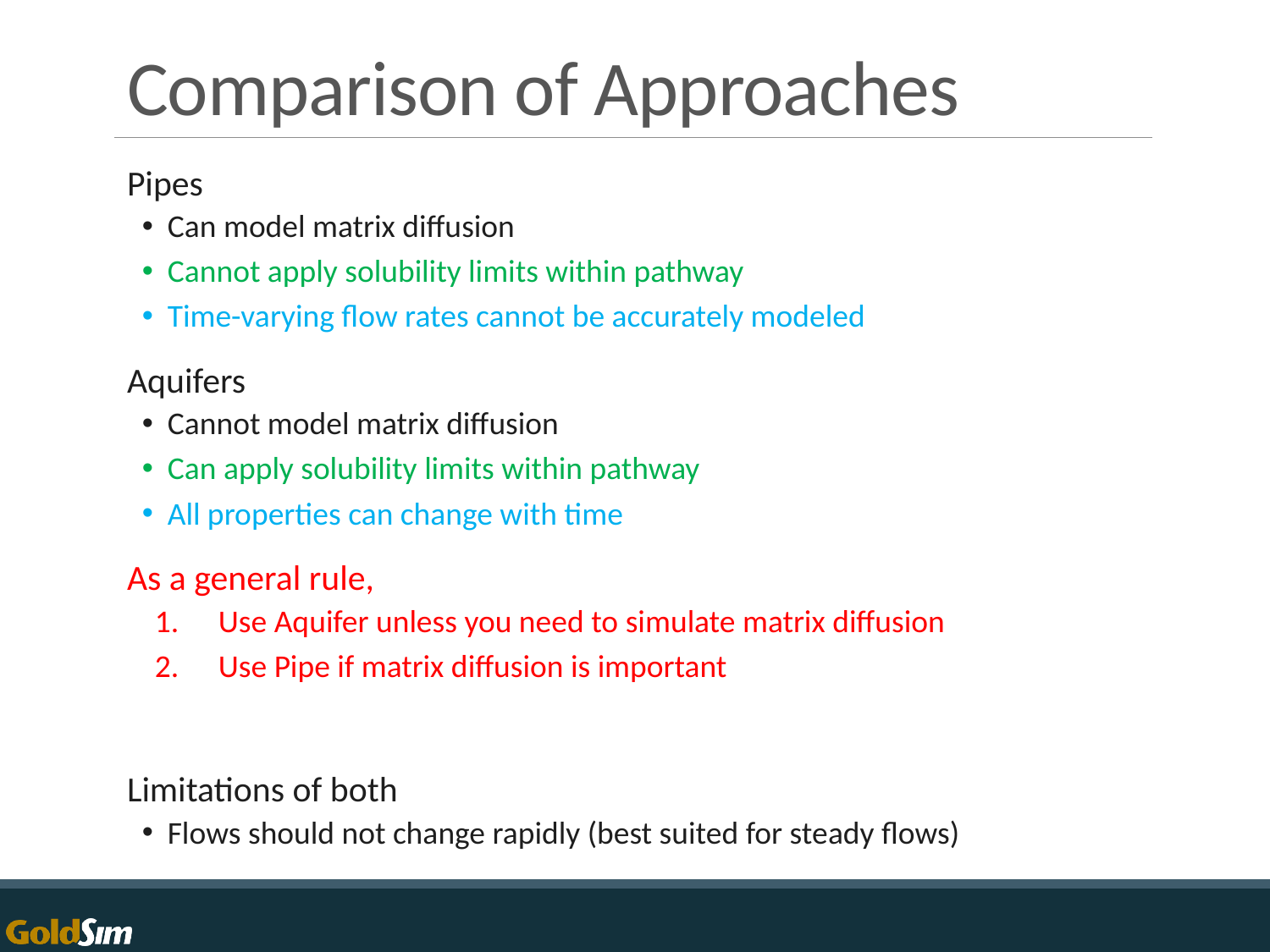

# Comparison of Approaches
Pipes
Can model matrix diffusion
Cannot apply solubility limits within pathway
Time-varying flow rates cannot be accurately modeled
Aquifers
Cannot model matrix diffusion
Can apply solubility limits within pathway
All properties can change with time
As a general rule,
Use Aquifer unless you need to simulate matrix diffusion
Use Pipe if matrix diffusion is important

Limitations of both
Flows should not change rapidly (best suited for steady flows)